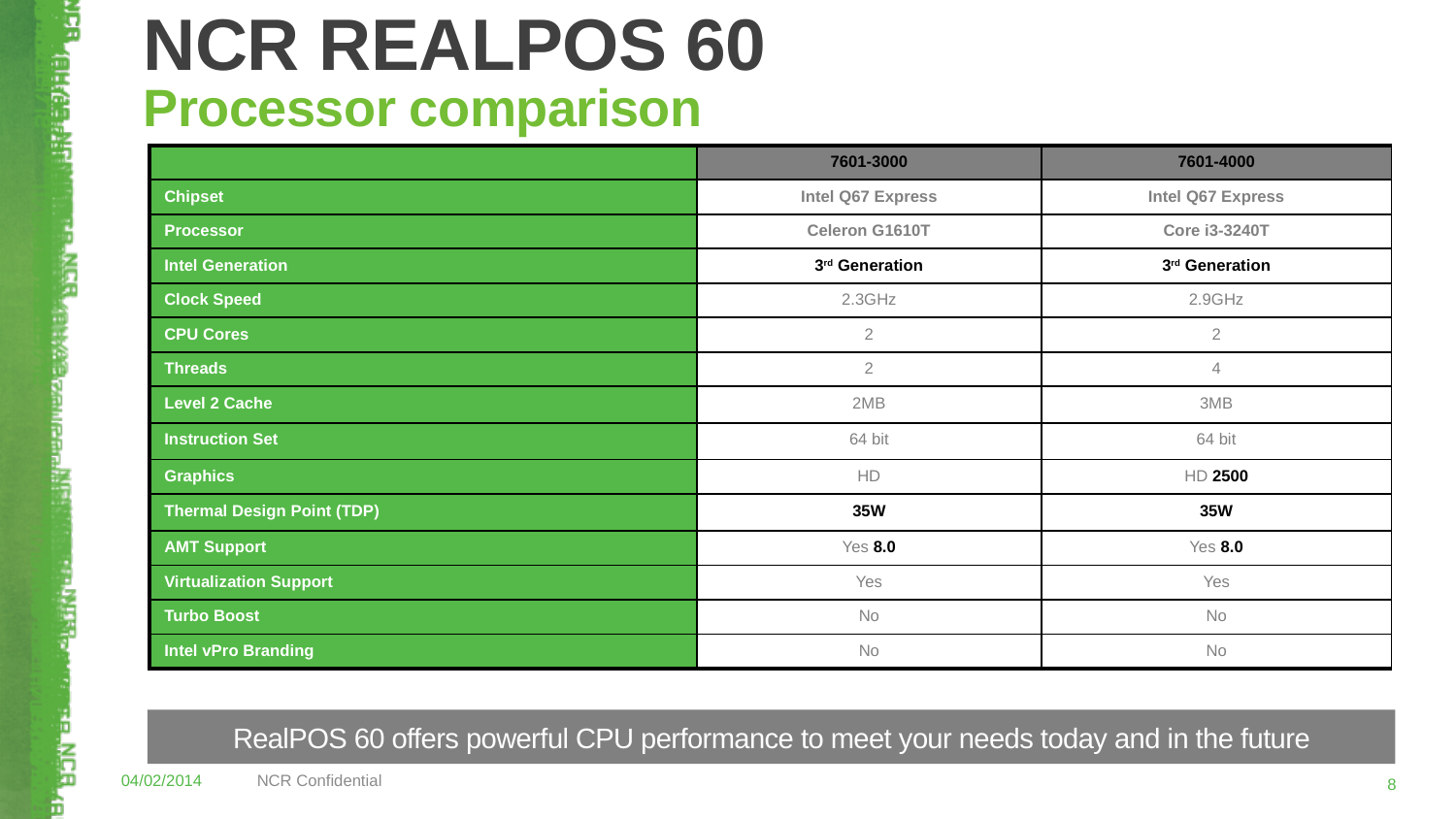

NCR REALPOS 60
Processor comparison
|  | 7601-3000 | 7601-4000 |
| --- | --- | --- |
| Chipset | Intel Q67 Express | Intel Q67 Express |
| Processor | Celeron G1610T | Core i3-3240T |
| Intel Generation | 3rd Generation | 3rd Generation |
| Clock Speed | 2.3GHz | 2.9GHz |
| CPU Cores | 2 | 2 |
| Threads | 2 | 4 |
| Level 2 Cache | 2MB | 3MB |
| Instruction Set | 64 bit | 64 bit |
| Graphics | HD | HD 2500 |
| Thermal Design Point (TDP) | 35W | 35W |
| AMT Support | Yes 8.0 | Yes 8.0 |
| Virtualization Support | Yes | Yes |
| Turbo Boost | No | No |
| Intel vPro Branding | No | No |
RealPOS 60 offers powerful CPU performance to meet your needs today and in the future
04/02/2014
NCR Confidential
8